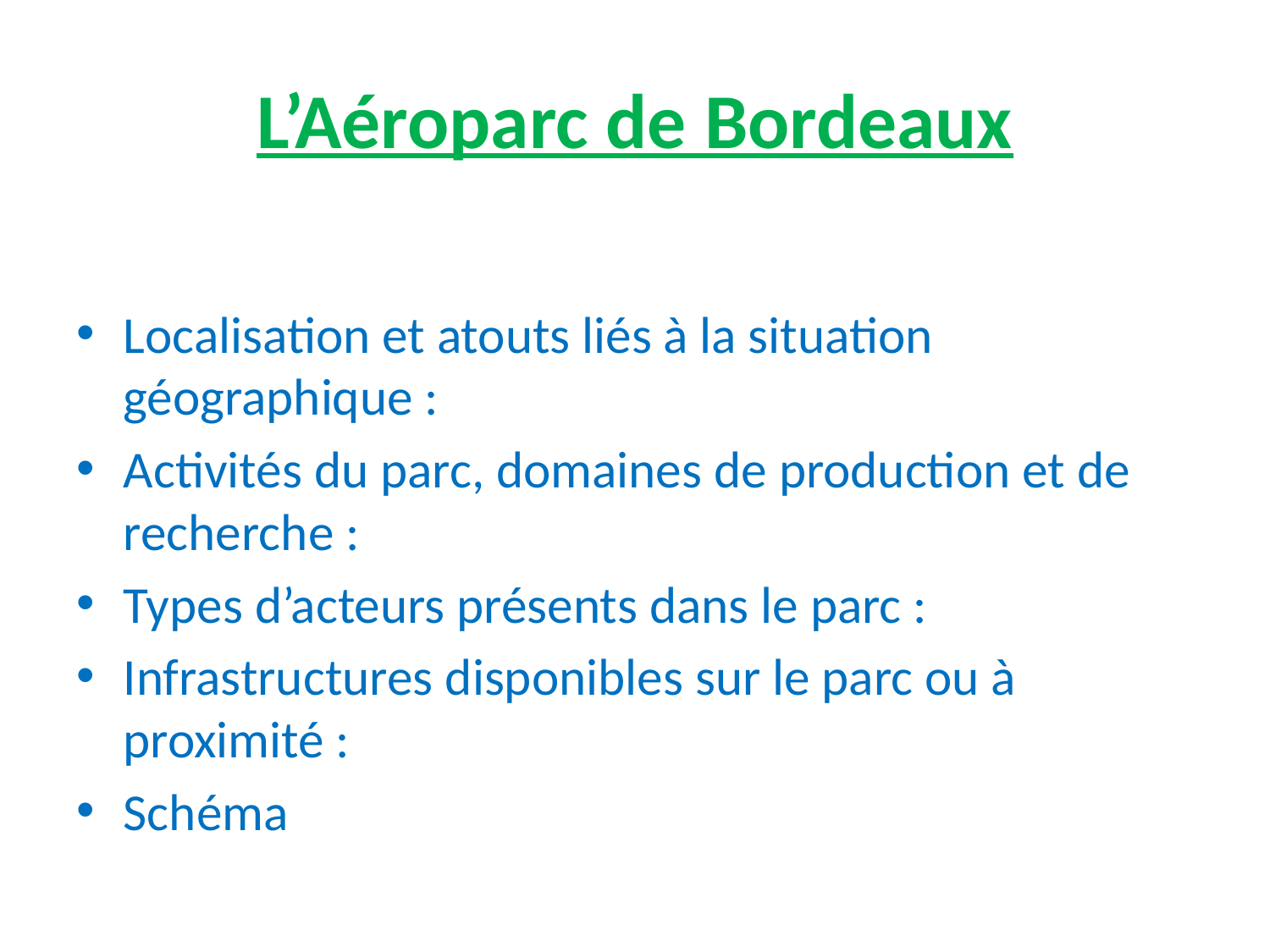

# L’Aéroparc de Bordeaux

Localisation et atouts liés à la situation géographique :
Activités du parc, domaines de production et de recherche :
Types d’acteurs présents dans le parc :
Infrastructures disponibles sur le parc ou à proximité :
Schéma